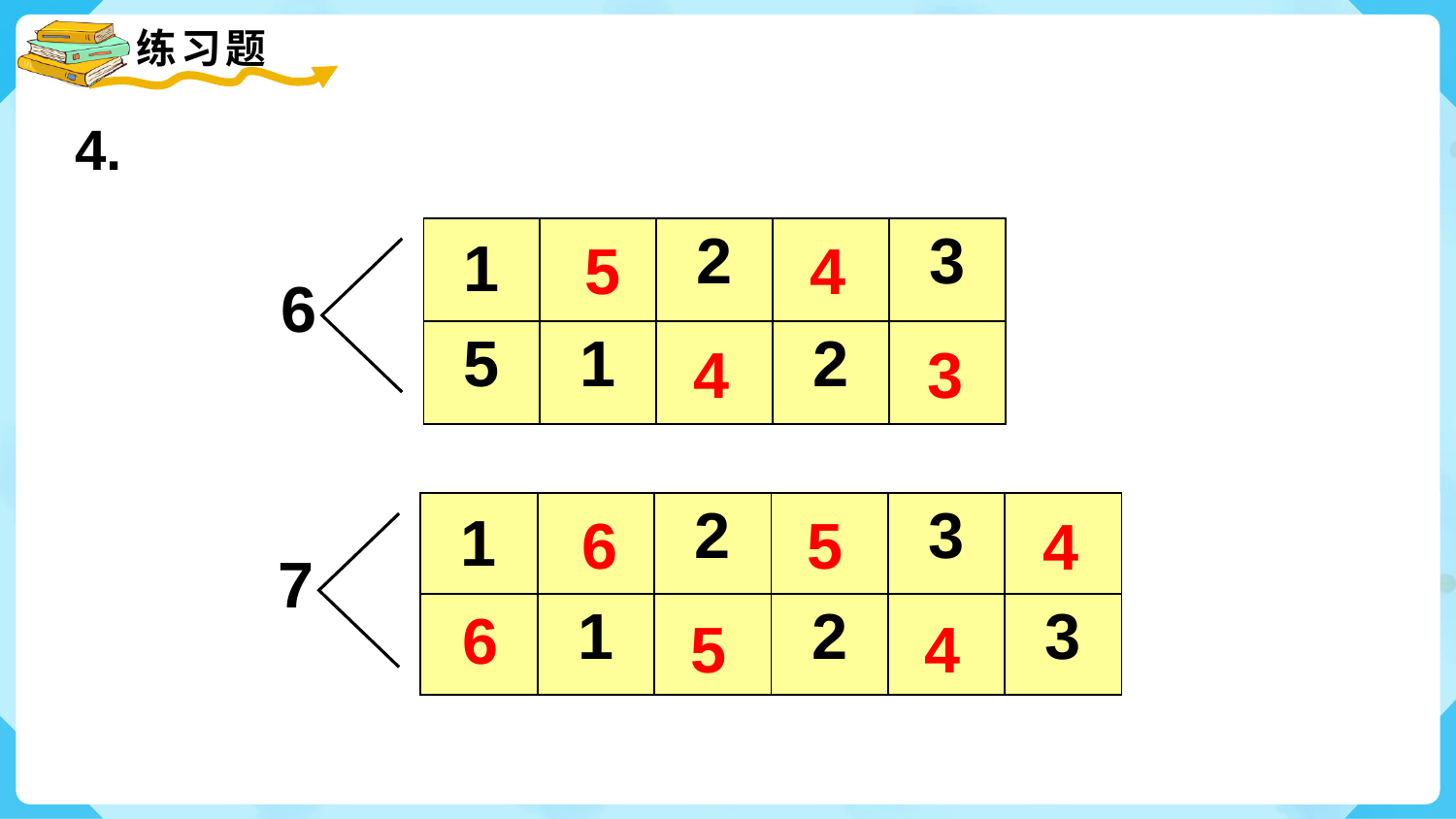

4.
| 1 |  | 2 |  | 3 |
| --- | --- | --- | --- | --- |
| 5 | 1 |  | 2 |  |
5
4

6
4
3
| 1 |  | 2 |  | 3 |  |
| --- | --- | --- | --- | --- | --- |
|  | 1 |  | 2 |  | 3 |
6
5
4

7
6
5
4